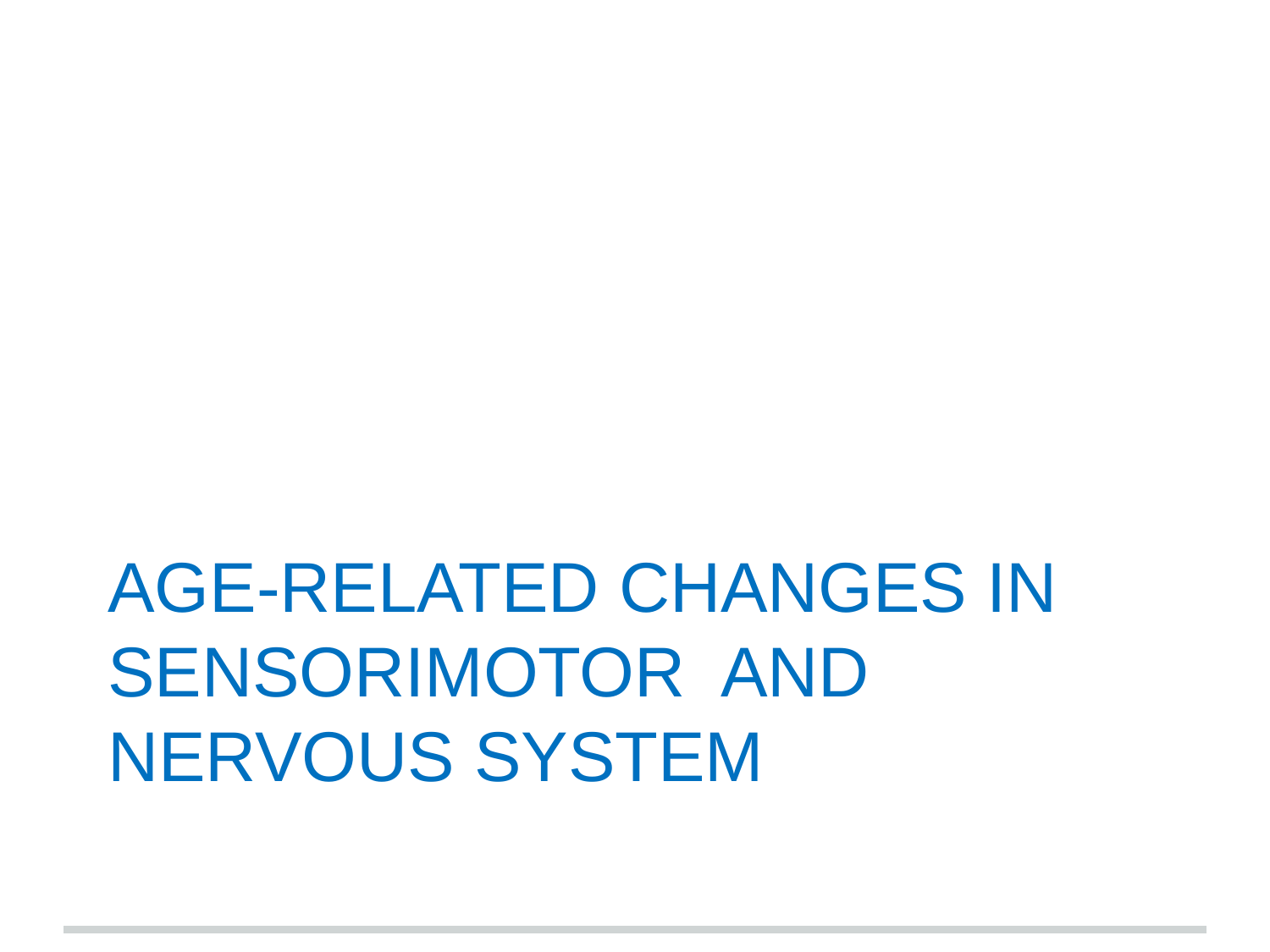

# Age-related changes in sensorimotor  and nervous system